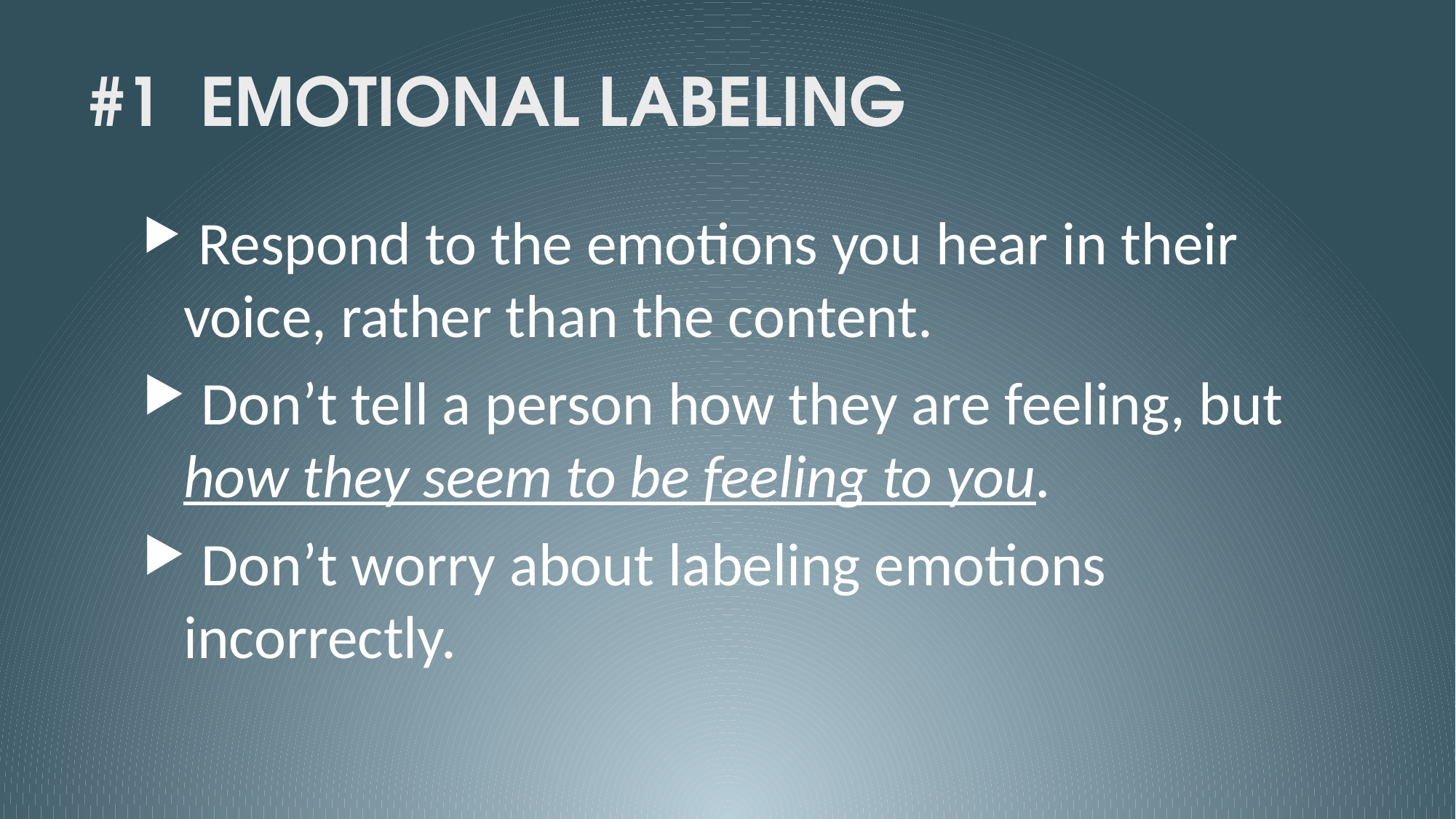

# #1  EMOTIONAL LABELING
 Respond to the emotions you hear in their voice, rather than the content.
 Don’t tell a person how they are feeling, but how they seem to be feeling to you.
 Don’t worry about labeling emotions incorrectly.